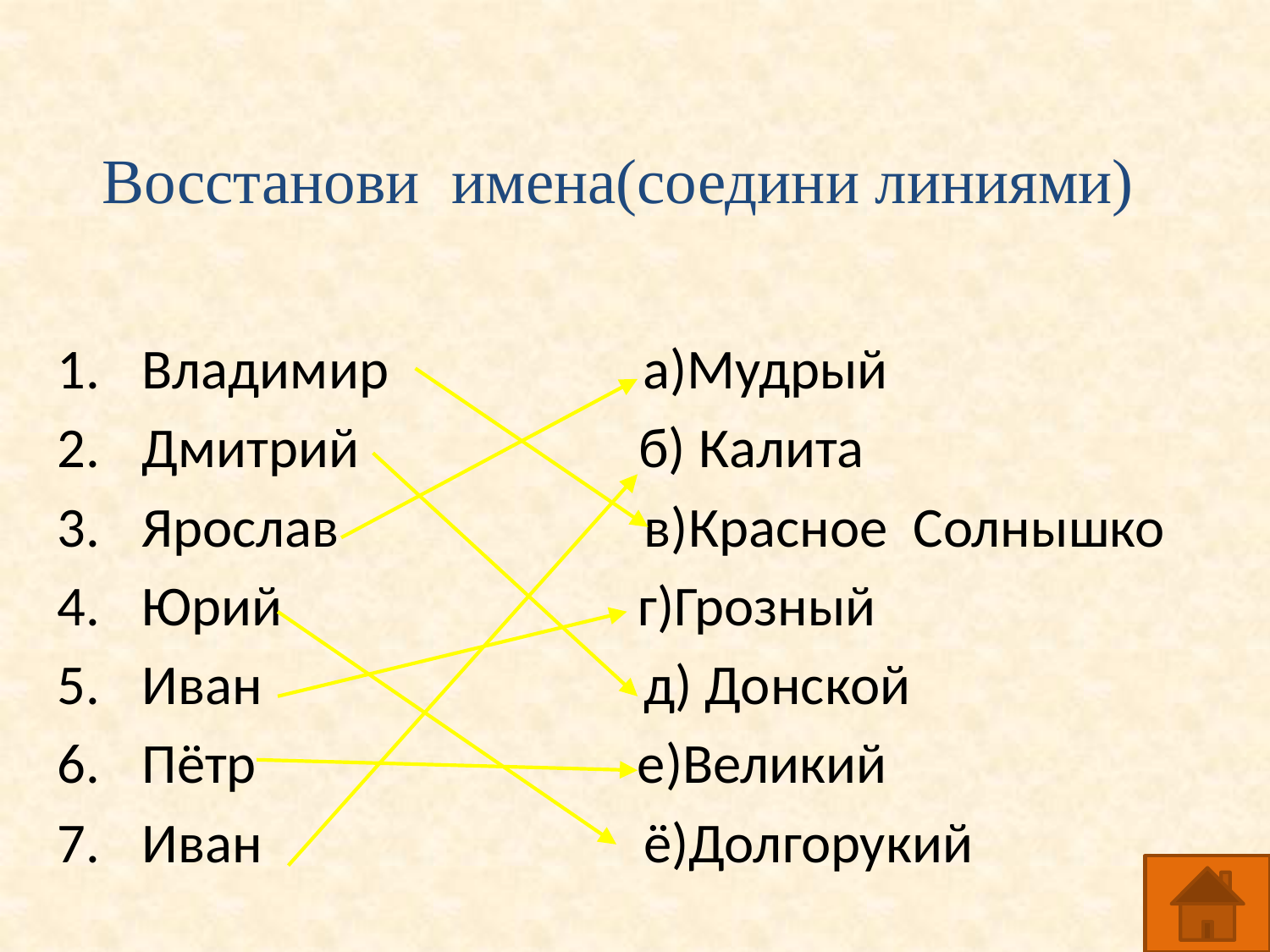

Восстанови  имена(соедини линиями)
Владимир                    а)Мудрый
Дмитрий                      б) Калита
Ярослав                        в)Красное  Солнышко
Юрий                            г)Грозный
Иван                              д) Донской
Пётр                              е)Великий
Иван                              ё)Долгорукий